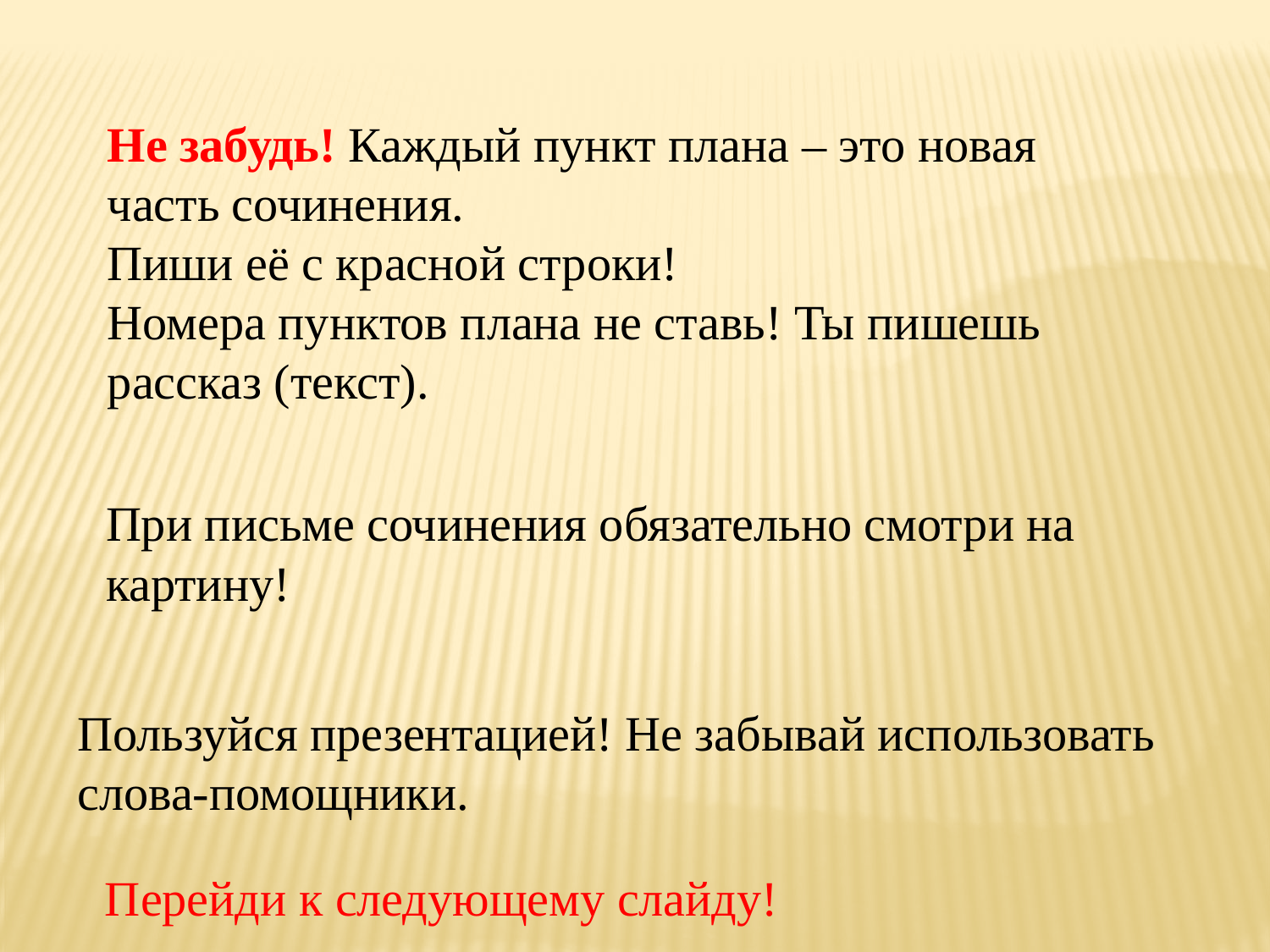

Не забудь! Каждый пункт плана – это новая часть сочинения.
Пиши её с красной строки!
Номера пунктов плана не ставь! Ты пишешь рассказ (текст).
При письме сочинения обязательно смотри на картину!
Пользуйся презентацией! Не забывай использовать
слова-помощники.
Перейди к следующему слайду!